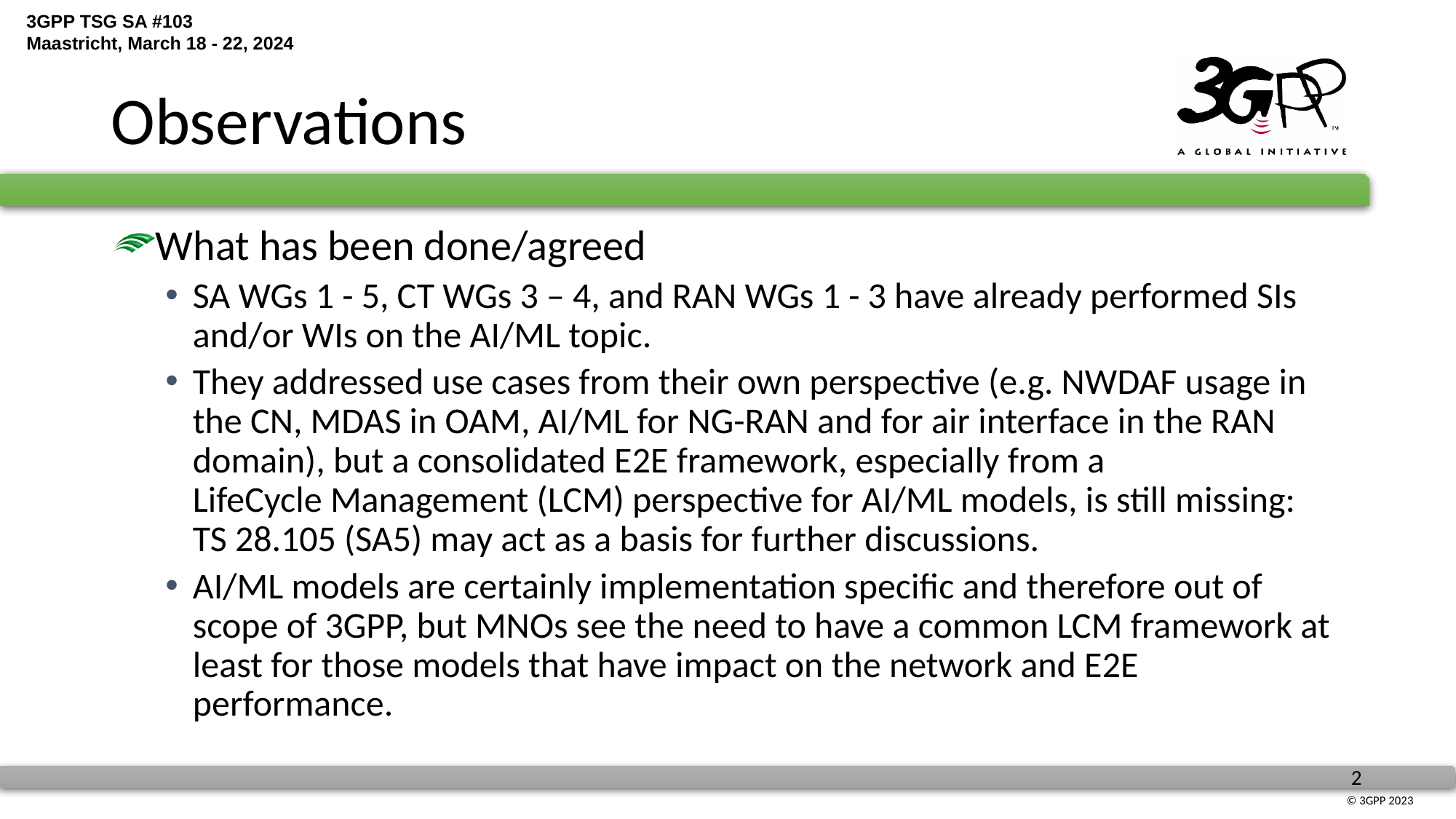

# Observations
What has been done/agreed
SA WGs 1 - 5, CT WGs 3 – 4, and RAN WGs 1 - 3 have already performed SIs and/or WIs on the AI/ML topic.
They addressed use cases from their own perspective (e.g. NWDAF usage in the CN, MDAS in OAM, AI/ML for NG-RAN and for air interface in the RAN domain), but a consolidated E2E framework, especially from a
LifeCycle Management (LCM) perspective for AI/ML models, is still missing:
TS 28.105 (SA5) may act as a basis for further discussions.
AI/ML models are certainly implementation specific and therefore out of scope of 3GPP, but MNOs see the need to have a common LCM framework at least for those models that have impact on the network and E2E performance.